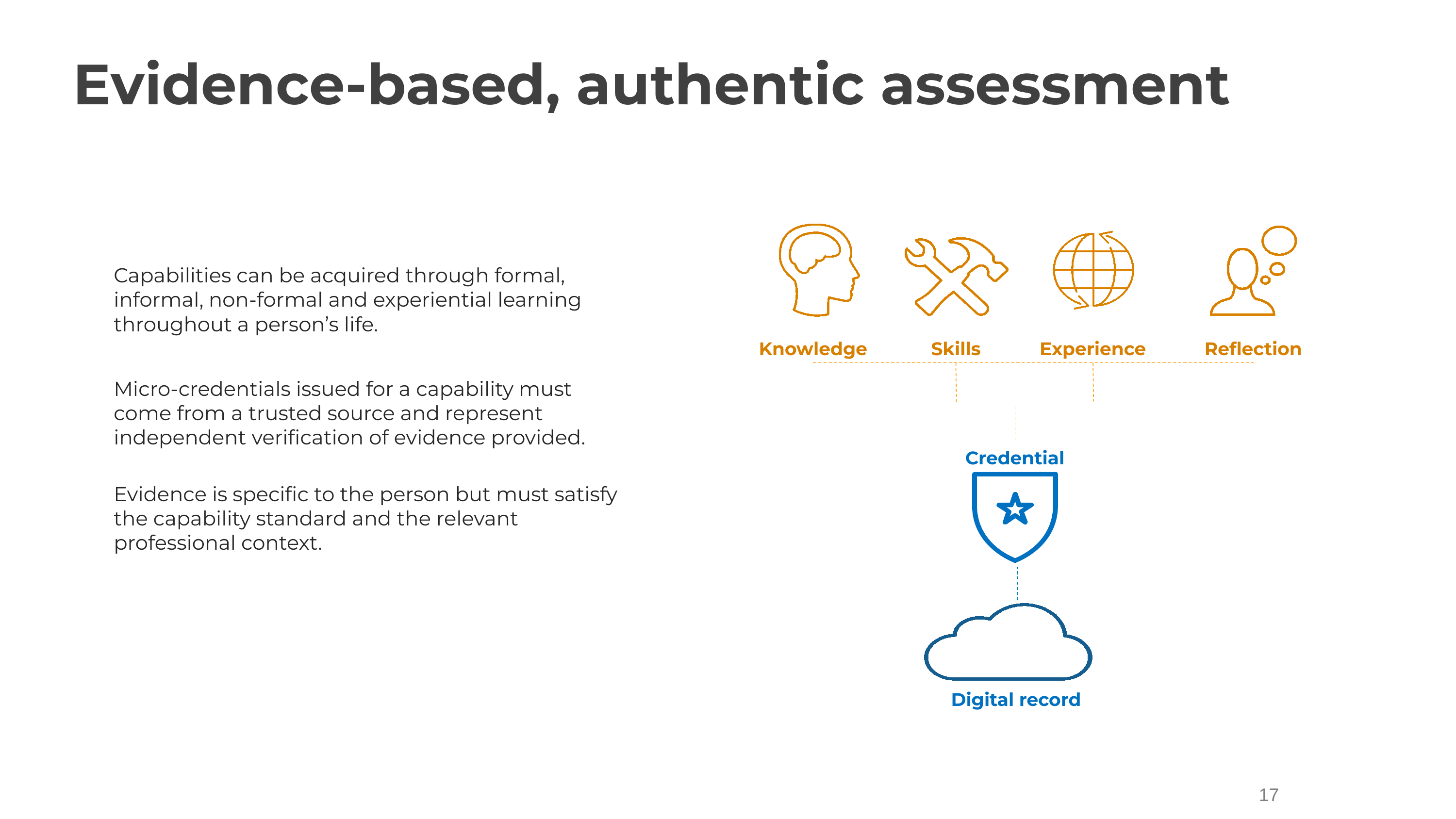

# Evidence-based, authentic assessment

Capabilities can be acquired through formal, informal, non-formal and experiential learning throughout a person’s life.

Micro-credentials issued for a capability must come from a trusted source and represent independent verification of evidence provided.

Evidence is specific to the person but must satisfy the capability standard and the relevant professional context.

Knowledge
Skills
Experience
Reflection
Credential

Digital record